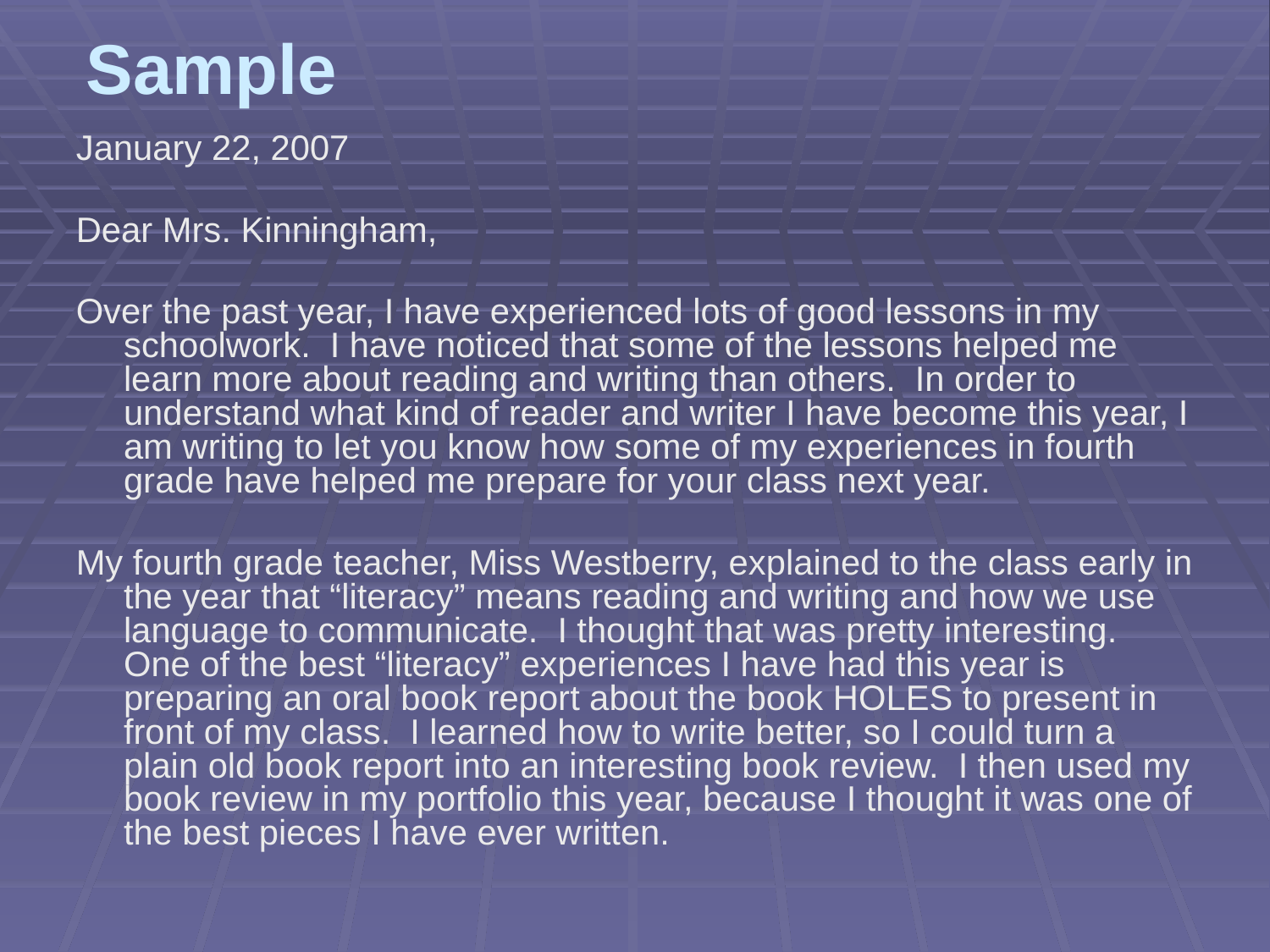

# Sample
January 22, 2007

Dear Mrs. Kinningham,

Over the past year, I have experienced lots of good lessons in my schoolwork.  I have noticed that some of the lessons helped me learn more about reading and writing than others.  In order to understand what kind of reader and writer I have become this year, I am writing to let you know how some of my experiences in fourth grade have helped me prepare for your class next year.

My fourth grade teacher, Miss Westberry, explained to the class early in the year that “literacy” means reading and writing and how we use language to communicate.  I thought that was pretty interesting.  One of the best “literacy” experiences I have had this year is preparing an oral book report about the book HOLES to present in front of my class.  I learned how to write better, so I could turn a plain old book report into an interesting book review.  I then used my book review in my portfolio this year, because I thought it was one of the best pieces I have ever written.